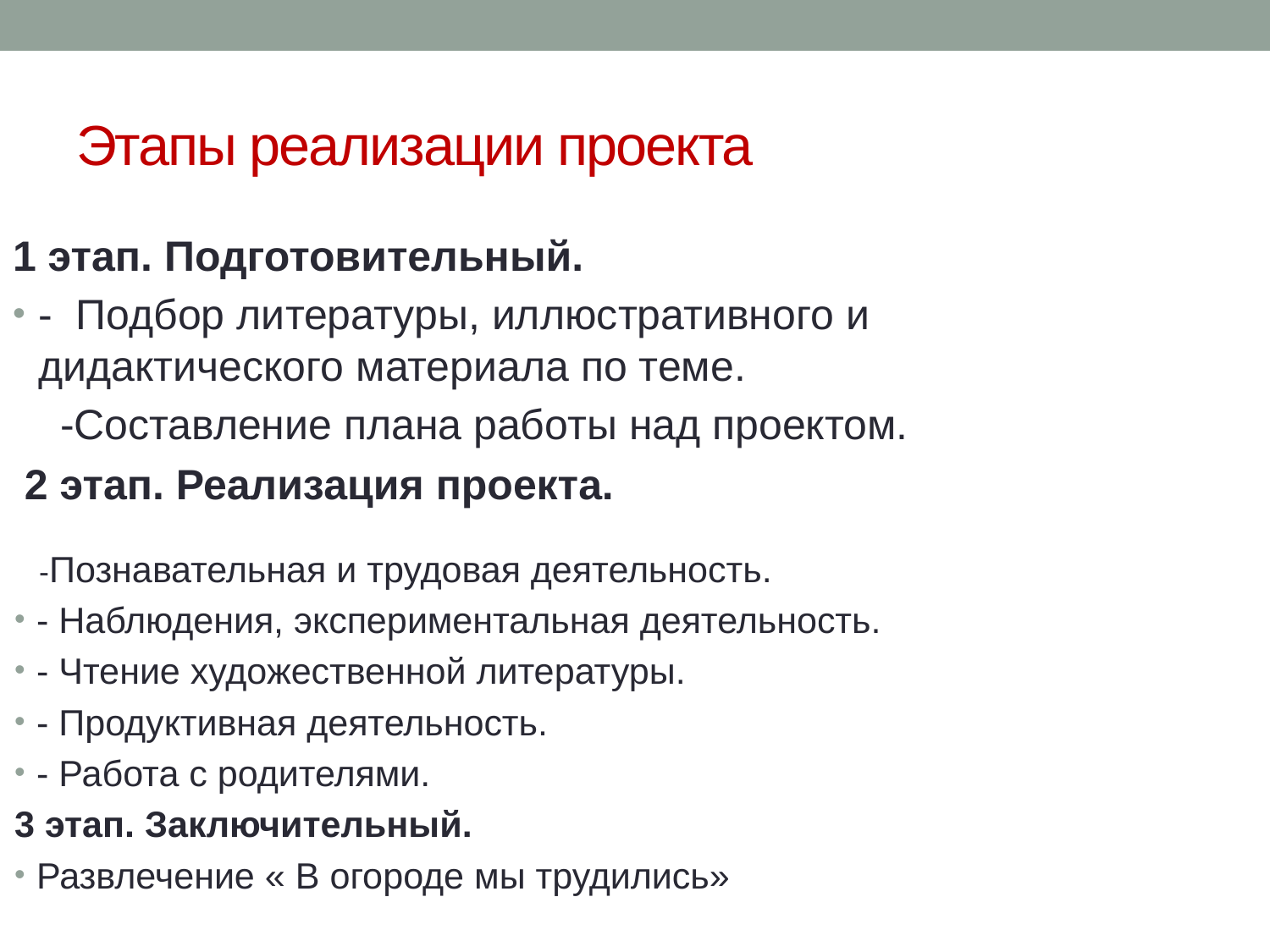

# Этапы реализации проекта
1 этап. Подготовительный.
-  Подбор литературы, иллюстративного и дидактического материала по теме.
    -Составление плана работы над проектом.
 2 этап. Реализация проекта.

   -Познавательная и трудовая деятельность.
- Наблюдения, экспериментальная деятельность.
- Чтение художественной литературы.
- Продуктивная деятельность.
- Работа с родителями.
3 этап. Заключительный.
Развлечение « В огороде мы трудились»